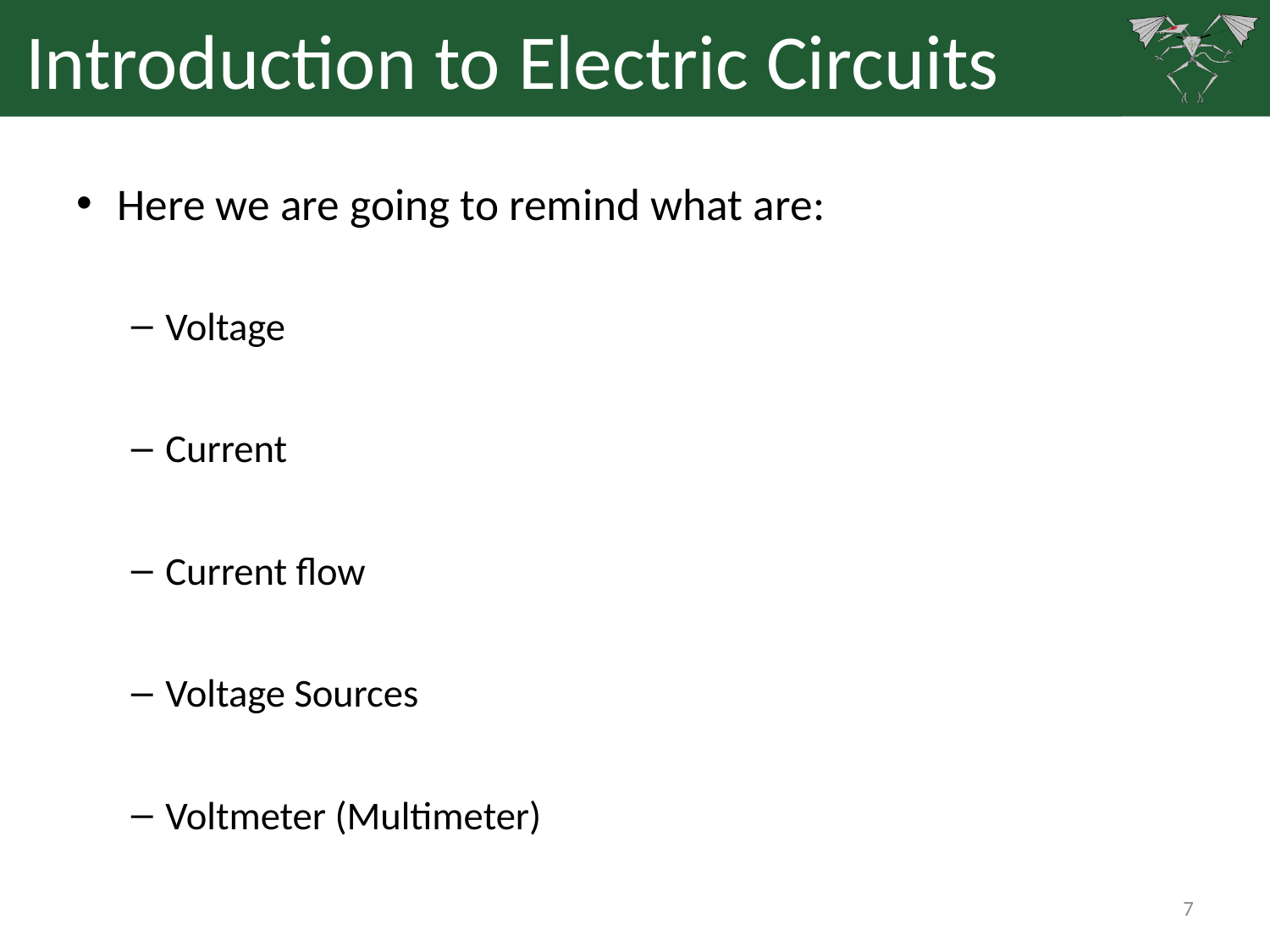

# Introduction to Electric Circuits
Here we are going to remind what are:

Voltage

Current

Current flow

Voltage Sources

Voltmeter (Multimeter)

7